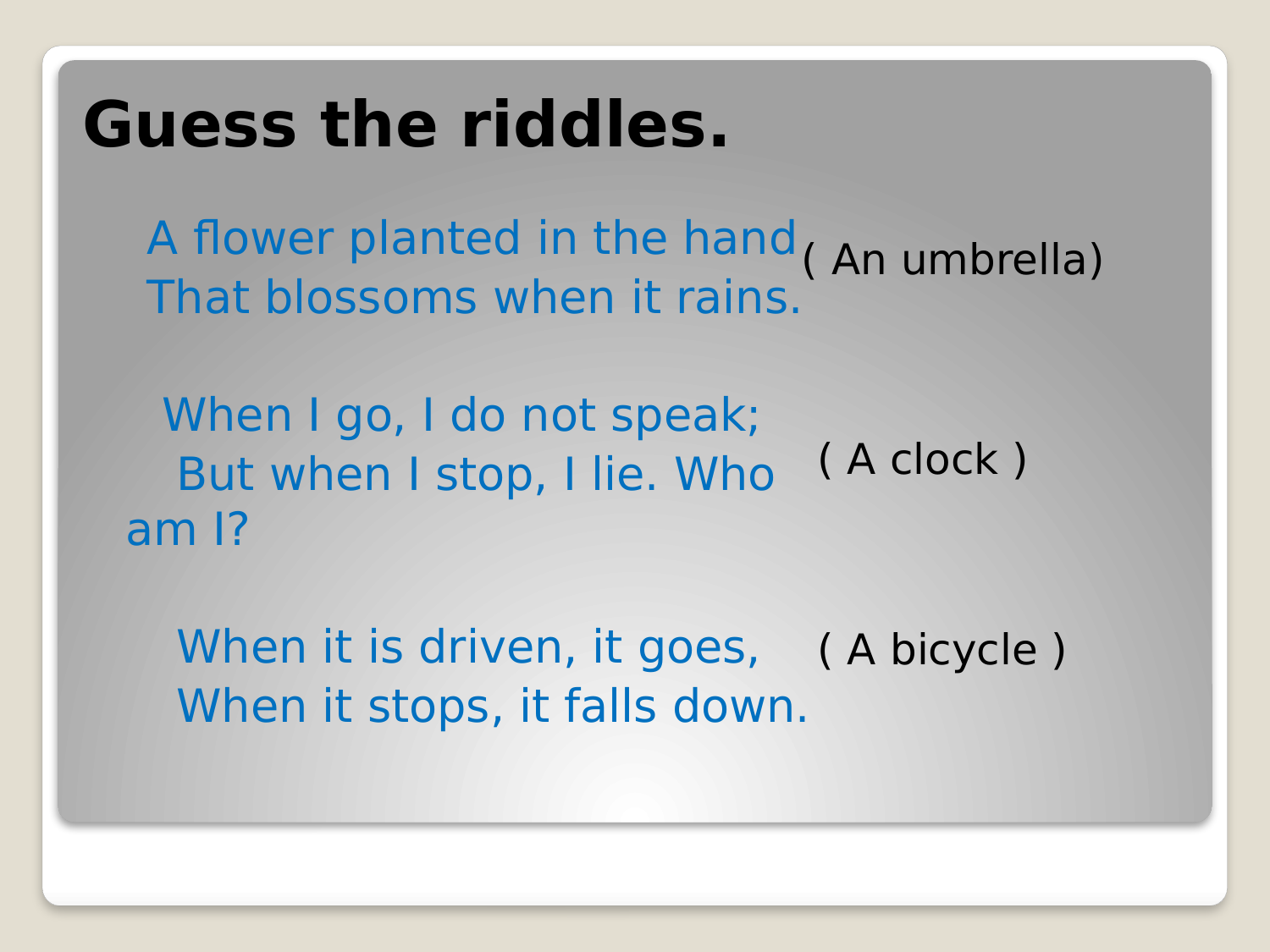

# Guess the riddles.
    A flower planted in the hand
    That blossoms when it rains.

     When I go, I do not speak;
      But when I stop, I lie. Who am I?

      When it is driven, it goes,
      When it stops, it falls down.
( An umbrella)
( A clock )
( A bicycle )